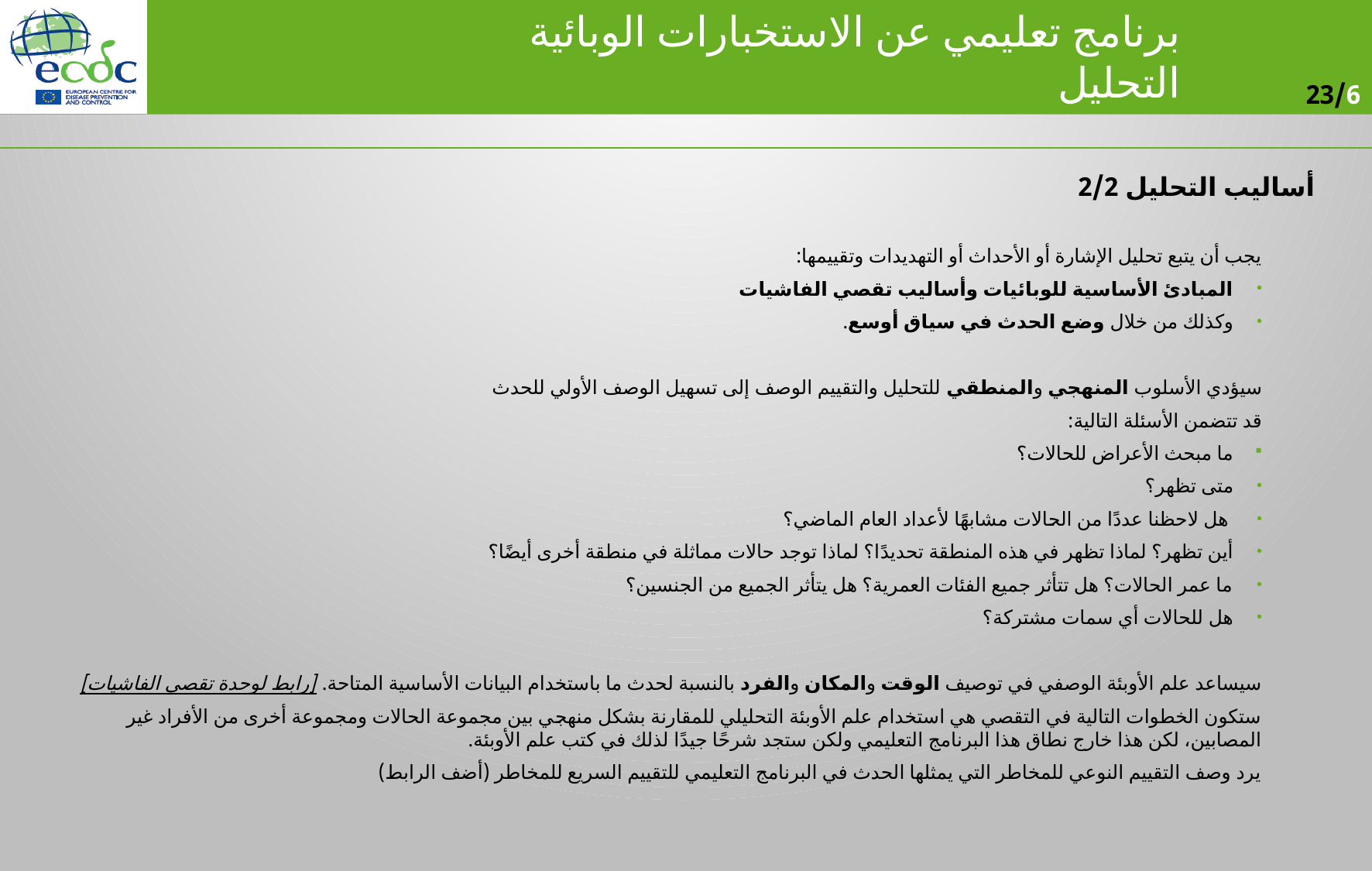

أساليب التحليل 2/2

يجب أن يتبع تحليل الإشارة أو الأحداث أو التهديدات وتقييمها:
المبادئ الأساسية للوبائيات وأساليب تقصي الفاشيات
وكذلك من خلال وضع الحدث في سياق أوسع.

سيؤدي الأسلوب المنهجي والمنطقي للتحليل والتقييم الوصف إلى تسهيل الوصف الأولي للحدث
قد تتضمن الأسئلة التالية:
ما مبحث الأعراض للحالات؟
متى تظهر؟
 هل لاحظنا عددًا من الحالات مشابهًا لأعداد العام الماضي؟
أين تظهر؟ لماذا تظهر في هذه المنطقة تحديدًا؟ لماذا توجد حالات مماثلة في منطقة أخرى أيضًا؟
ما عمر الحالات؟ هل تتأثر جميع الفئات العمرية؟ هل يتأثر الجميع من الجنسين؟
هل للحالات أي سمات مشتركة؟

سيساعد علم الأوبئة الوصفي في توصيف الوقت والمكان والفرد بالنسبة لحدث ما باستخدام البيانات الأساسية المتاحة. [رابط لوحدة تقصي الفاشيات]
ستكون الخطوات التالية في التقصي هي استخدام علم الأوبئة التحليلي للمقارنة بشكل منهجي بين مجموعة الحالات ومجموعة أخرى من الأفراد غير المصابين، لكن هذا خارج نطاق هذا البرنامج التعليمي ولكن ستجد شرحًا جيدًا لذلك في كتب علم الأوبئة.
يرد وصف التقييم النوعي للمخاطر التي يمثلها الحدث في البرنامج التعليمي للتقييم السريع للمخاطر (أضف الرابط)